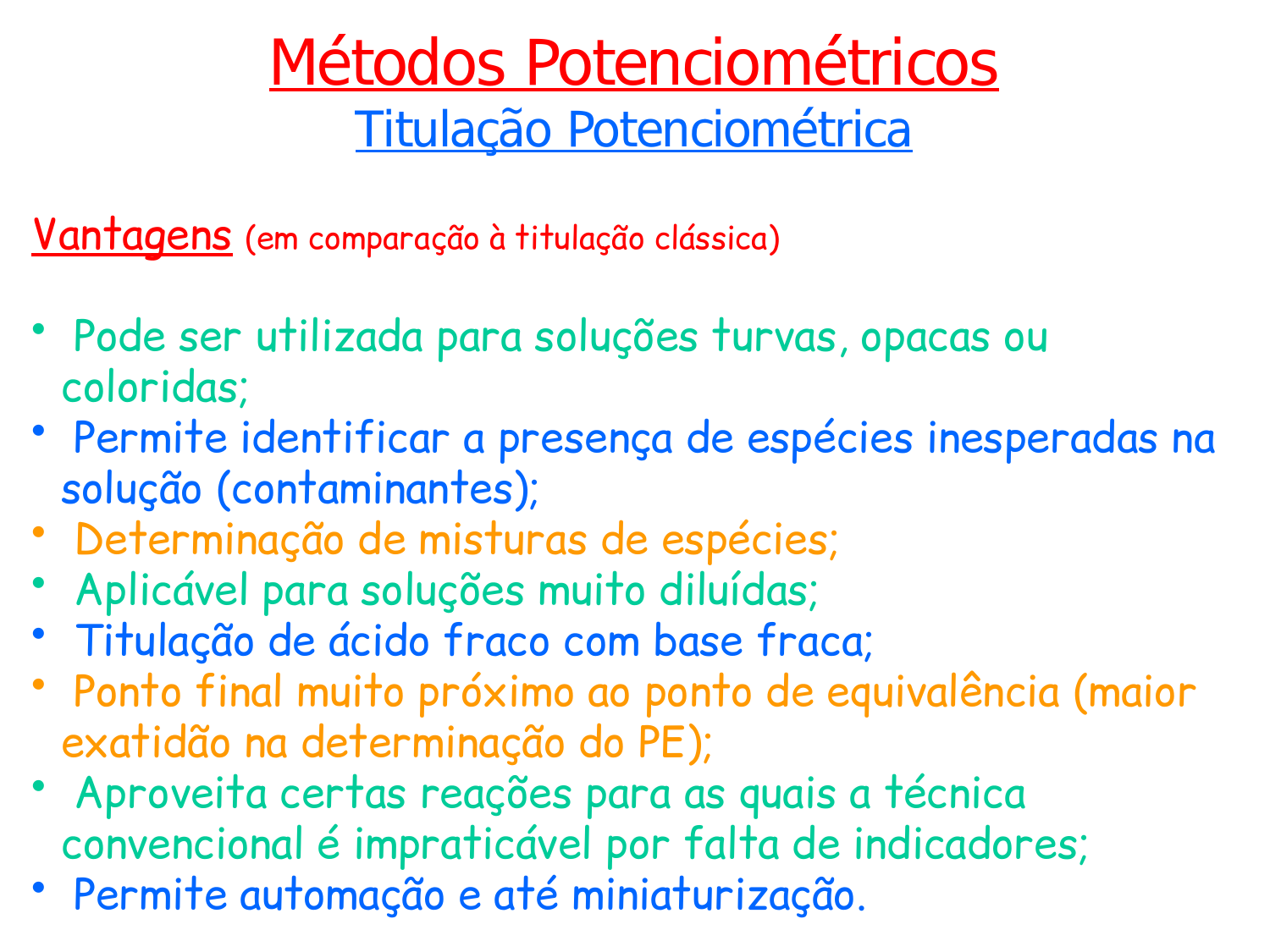

Métodos Potenciométricos
Titulação Potenciométrica
Vantagens (em comparação à titulação clássica)

 Pode ser utilizada para soluções turvas, opacas ou coloridas;
 Permite identificar a presença de espécies inesperadas na solução (contaminantes);
 Determinação de misturas de espécies;
 Aplicável para soluções muito diluídas;
 Titulação de ácido fraco com base fraca;
 Ponto final muito próximo ao ponto de equivalência (maior exatidão na determinação do PE);
 Aproveita certas reações para as quais a técnica convencional é impraticável por falta de indicadores;
 Permite automação e até miniaturização.